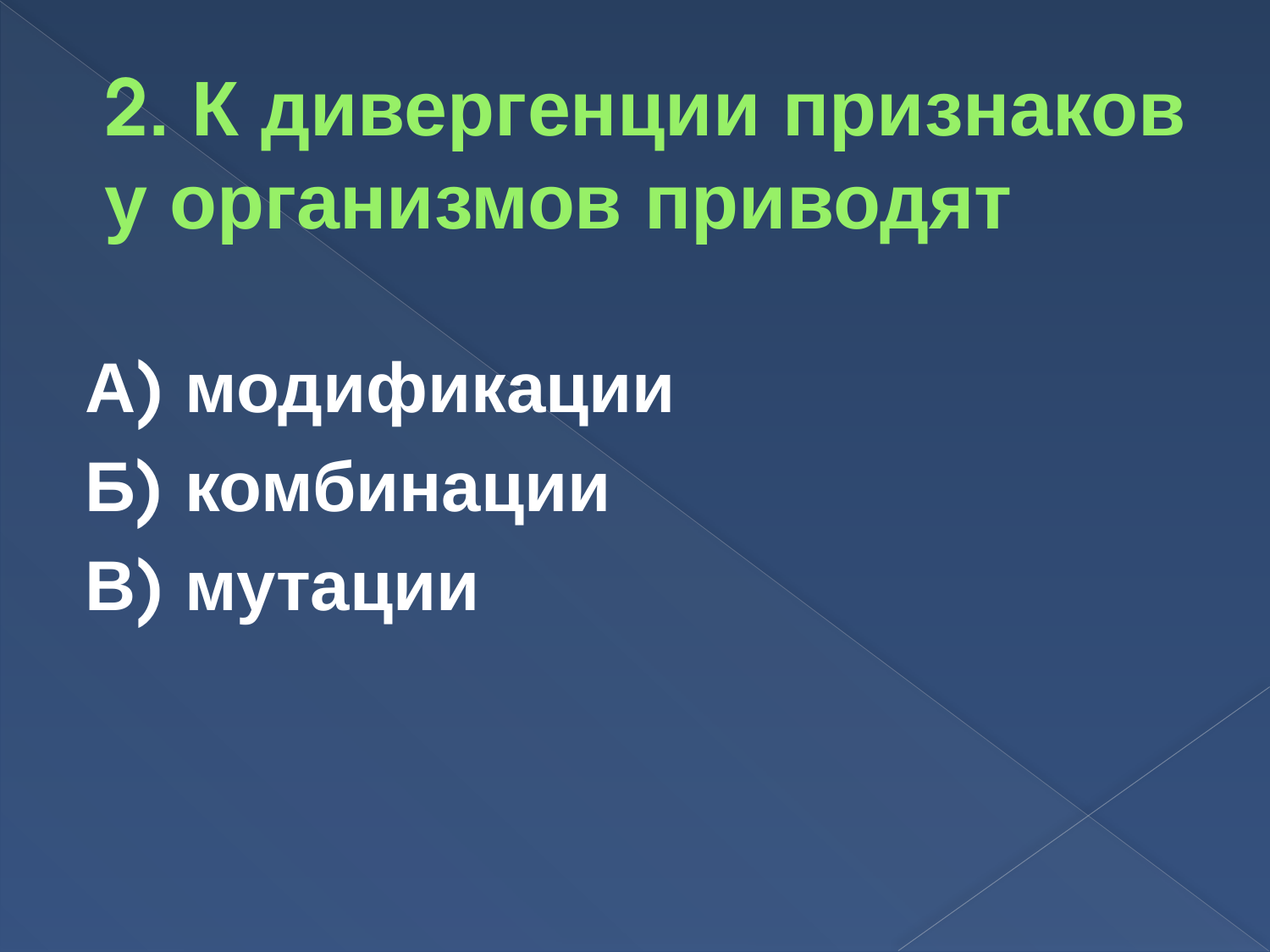

# 2. К дивергенции признаков у организмов приводят
А) модификации
Б) комбинации
В) мутации